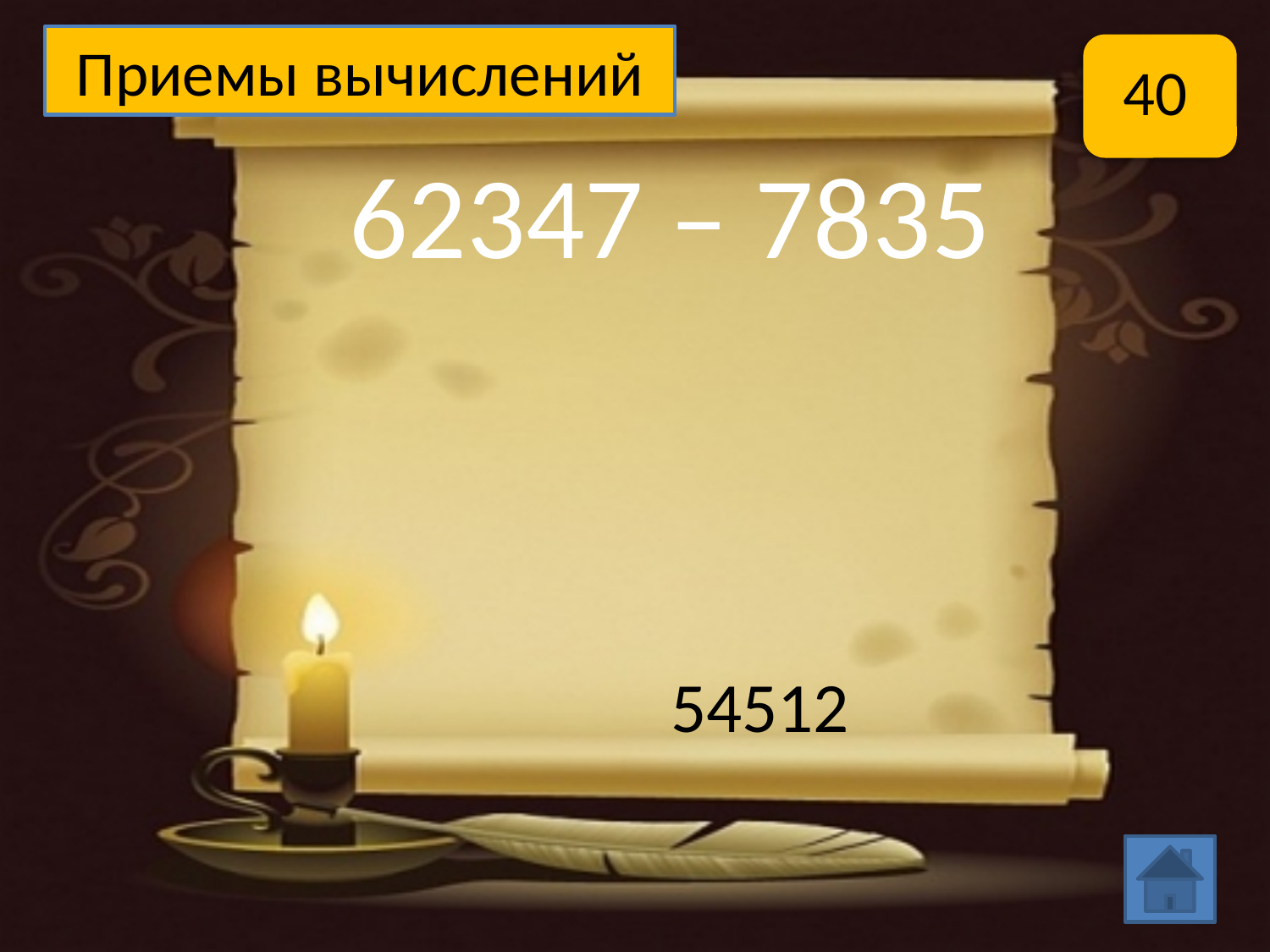

Приемы вычислений

40
62347 – 7835

54512